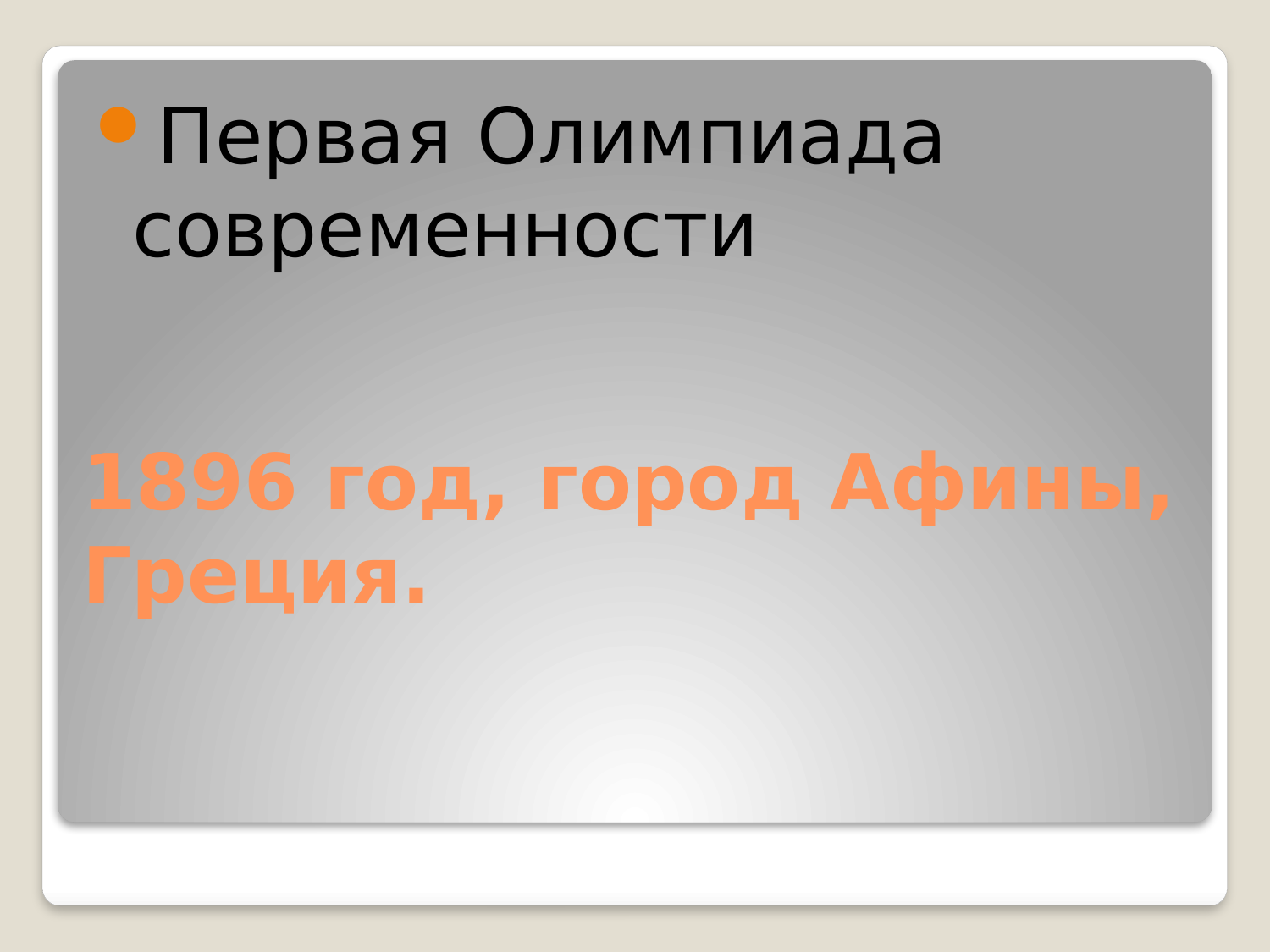

Первая Олимпиада современности
# 1896 год, город Афины, Греция.